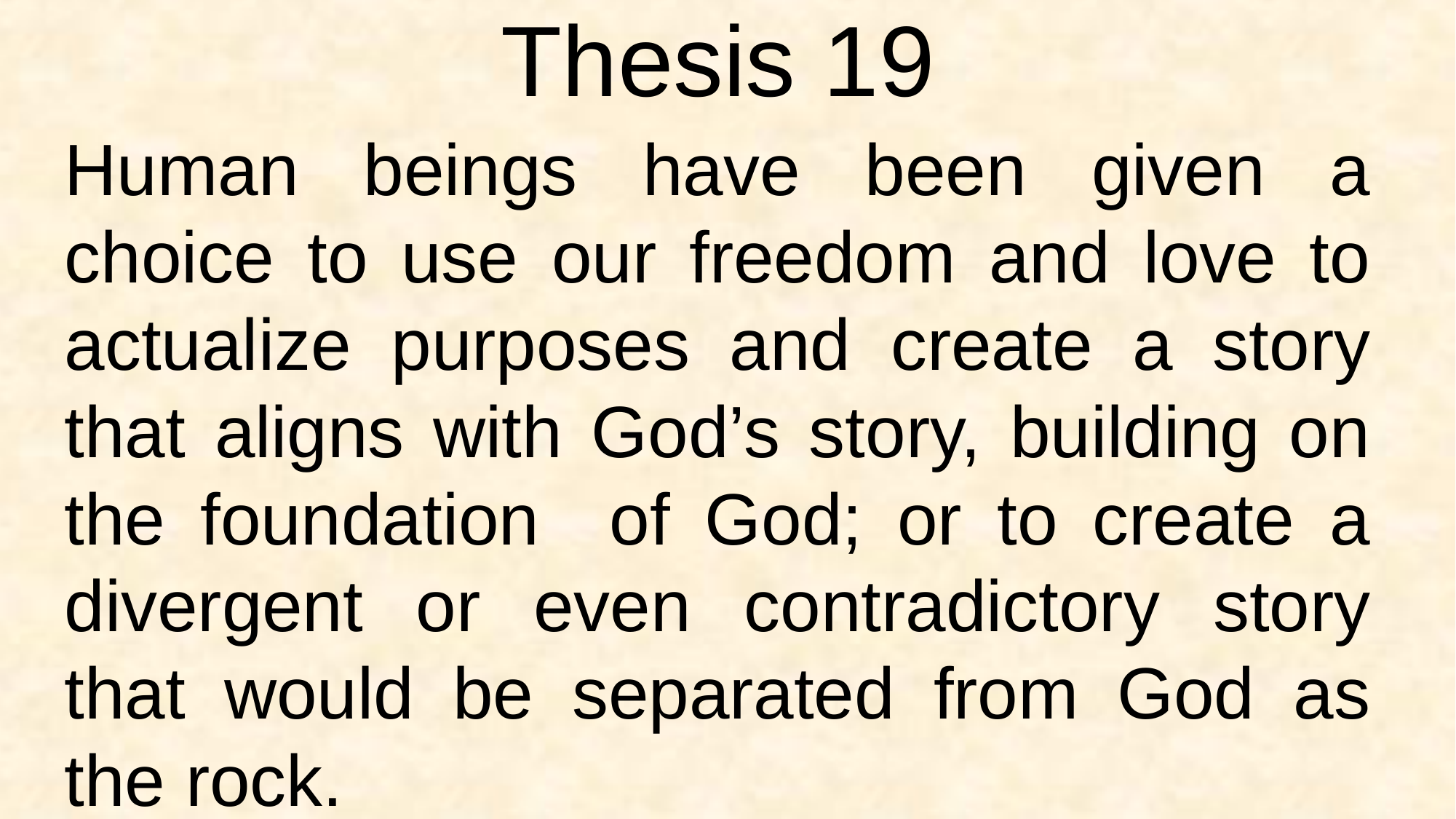

Thesis 19
Human beings have been given a choice to use our freedom and love to actualize purposes and create a story that aligns with God’s story, building on the foundation  of God; or to create a divergent or even contradictory story that would be separated from God as the rock.